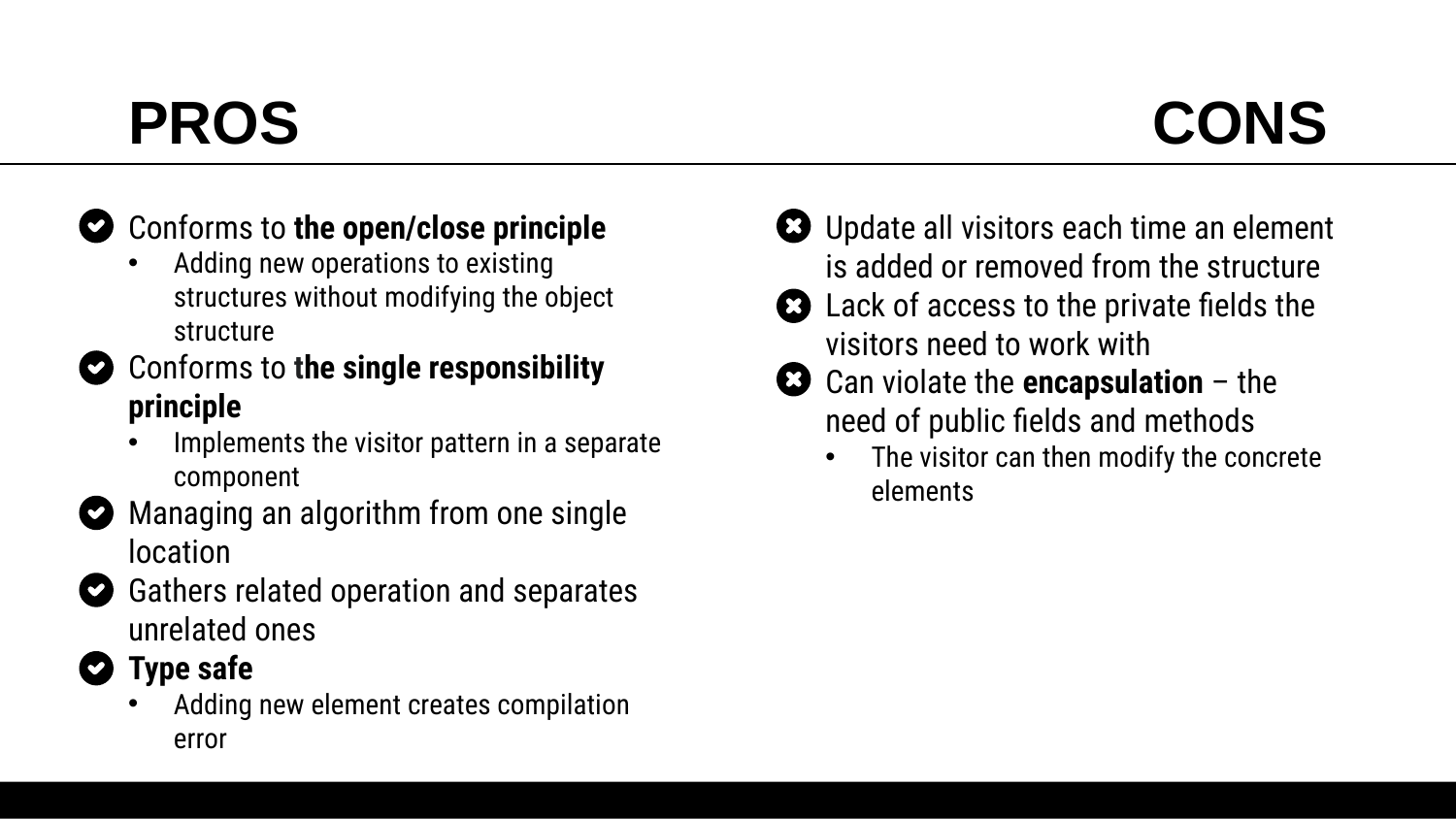

# PROS
CONS
Conforms to the open/close principle
Adding new operations to existing structures without modifying the object structure
Conforms to the single responsibility principle
Implements the visitor pattern in a separate component
Managing an algorithm from one single location
Gathers related operation and separates unrelated ones
Type safe
Adding new element creates compilation error

Update all visitors each time an element is added or removed from the structure
Lack of access to the private fields the visitors need to work with
Can violate the encapsulation – the need of public fields and methods
The visitor can then modify the concrete elements